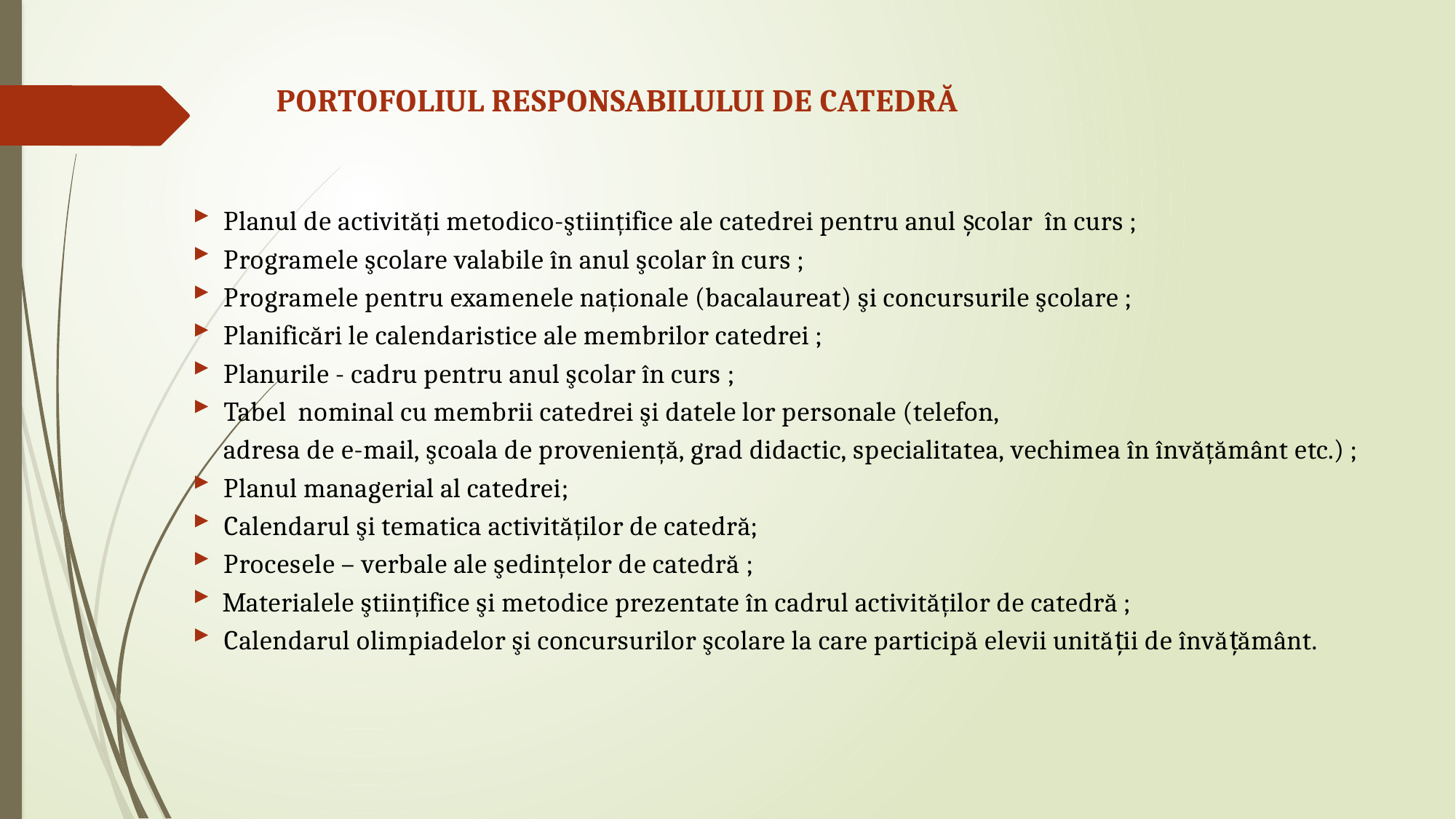

# PORTOFOLIUL RESPONSABILULUI DE CATEDRĂ
Planul de activităţi metodico-ştiinţifice ale catedrei pentru anul școlar  în curs ;
Programele şcolare valabile în anul şcolar în curs ;
Programele pentru examenele naţionale (bacalaureat) şi concursurile şcolare ;
Planificări le calendaristice ale membrilor catedrei ;
Planurile - cadru pentru anul şcolar în curs ;
Tabel  nominal cu membrii catedrei şi datele lor personale (telefon,
     adresa de e-mail, şcoala de provenienţă, grad didactic, specialitatea, vechimea în învăţământ etc.) ;
Planul managerial al catedrei;
Calendarul şi tematica activităţilor de catedră;
Procesele – verbale ale şedinţelor de catedră ;
Materialele ştiinţifice şi metodice prezentate în cadrul activităţilor de catedră ;
Calendarul olimpiadelor şi concursurilor şcolare la care participă elevii unității de învățământ.